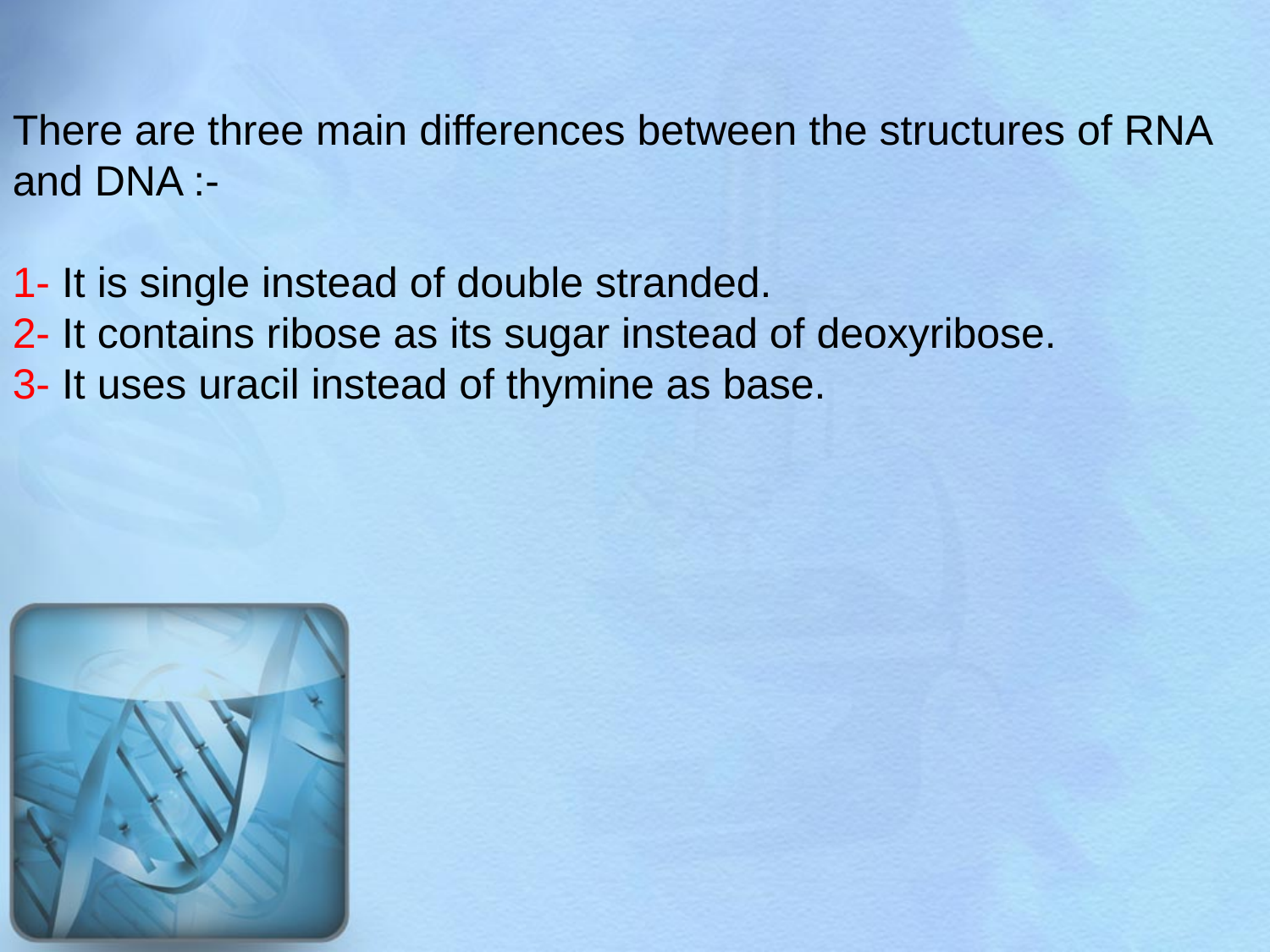

There are three main differences between the structures of RNA and DNA :-

1- It is single instead of double stranded.
2- It contains ribose as its sugar instead of deoxyribose.
3- It uses uracil instead of thymine as base.